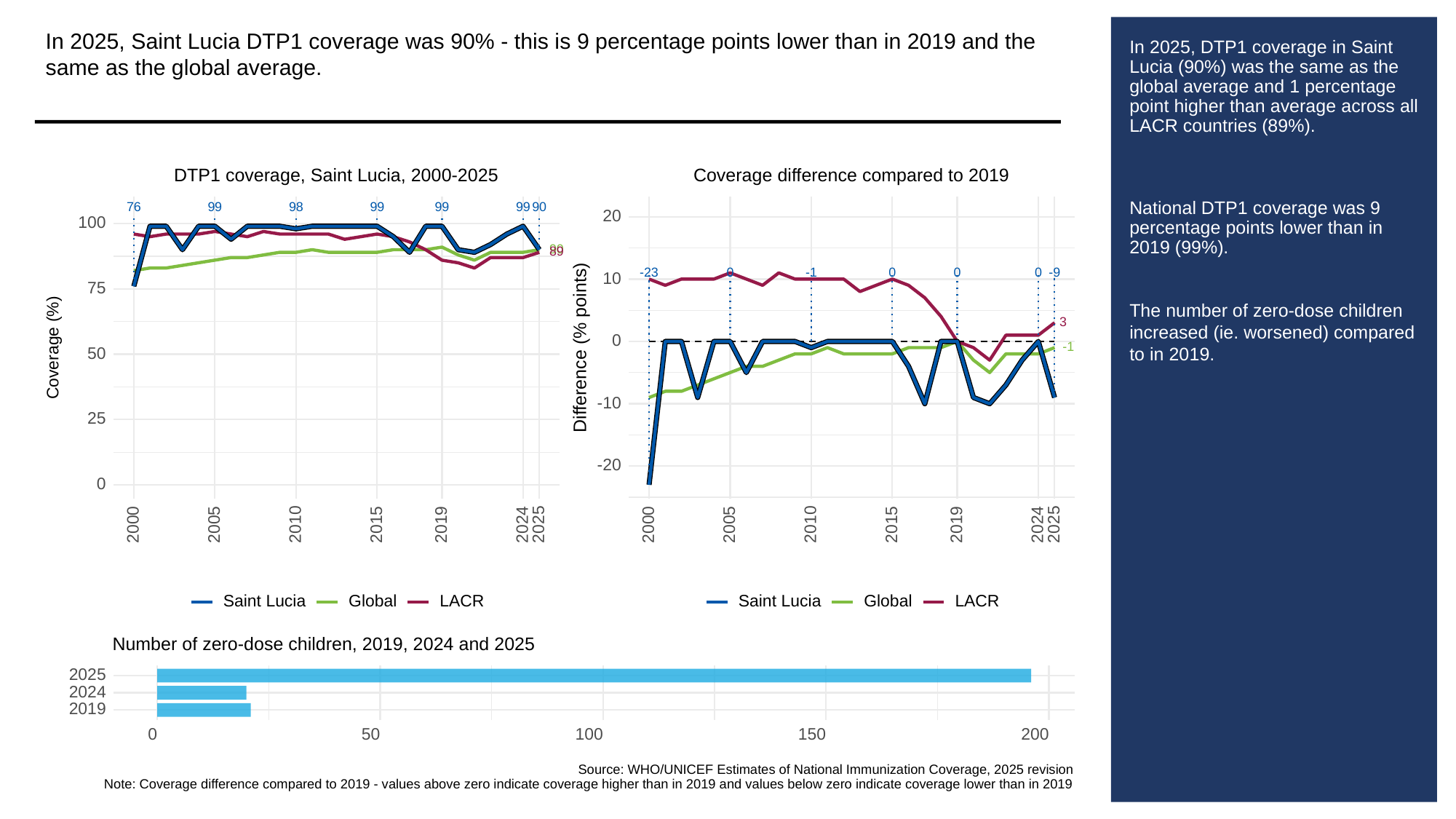

In 2025, Saint Lucia DTP1 coverage was 90% - this is 9 percentage points lower than in 2019 and the same as the global average.
# In 2025, DTP1 coverage in Saint Lucia (90%) was the same as the global average and 1 percentage point higher than average across all LACR countries (89%).

National DTP1 coverage was 9 percentage points lower than in 2019 (99%).

The number of zero-dose children increased (ie. worsened) compared to in 2019.

DTP1 coverage, Saint Lucia, 2000-2025
Coverage difference compared to 2019

76
99
98
99
99
99
90
20

100

90

89

-23
0
0
0
0
-9
-1

10

75

3

0
Difference (% points)
Coverage (%)

-1
50

-10

25

-20

0

2000
2005
2010
2015
2019
2024
2025
2000
2005
2010
2015
2019
2024
2025
Saint Lucia
Global
LACR
Saint Lucia
Global
LACR

Number of zero-dose children, 2019, 2024 and 2025

2025

2024

2019

0
50
100
150
200
Source: WHO/UNICEF Estimates of National Immunization Coverage, 2025 revision
Note: Coverage difference compared to 2019 - values above zero indicate coverage higher than in 2019 and values below zero indicate coverage lower than in 2019